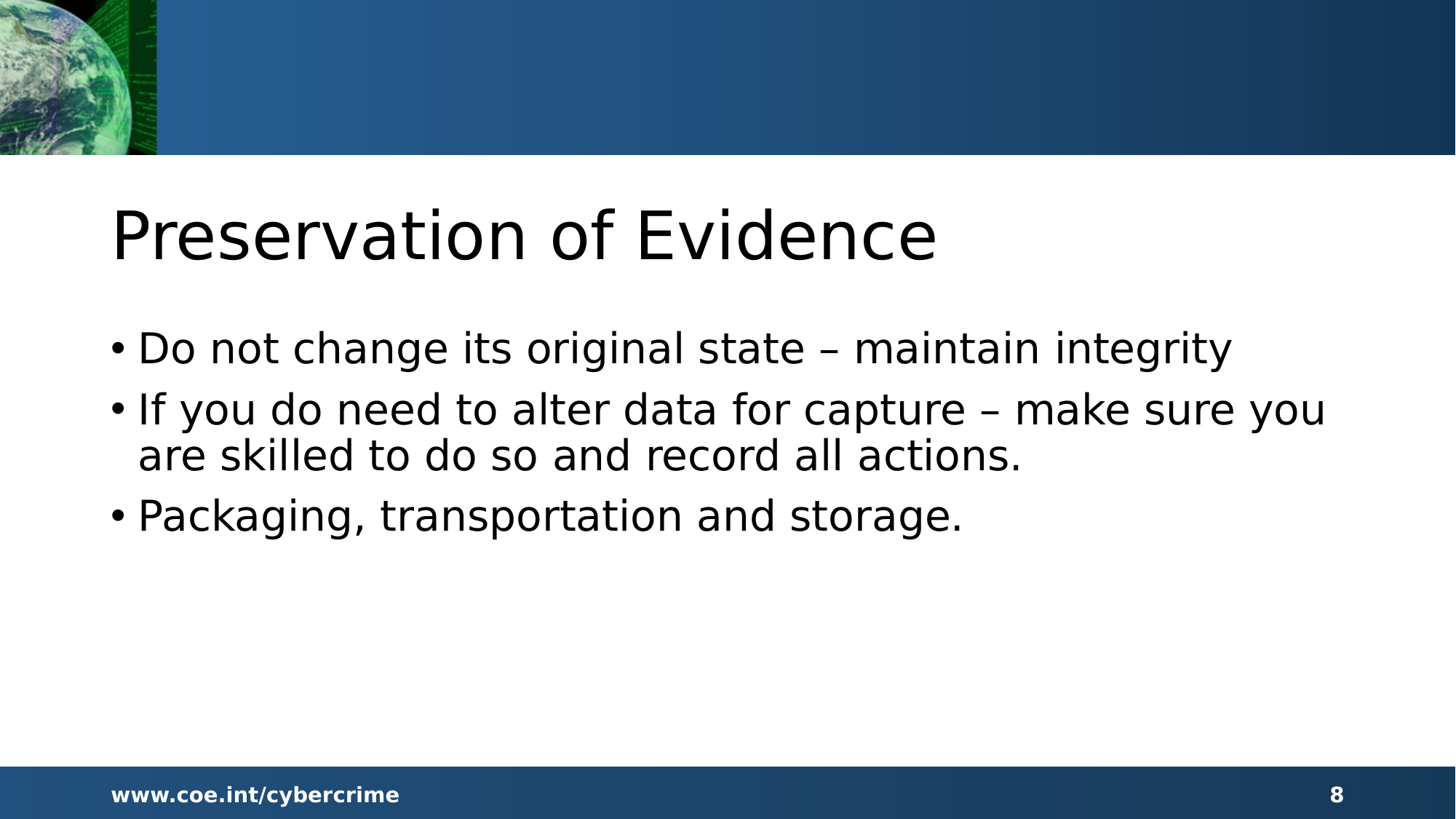

# Preservation of Evidence
Do not change its original state – maintain integrity
If you do need to alter data for capture – make sure you are skilled to do so and record all actions.
Packaging, transportation and storage.

www.coe.int/cybercrime
8